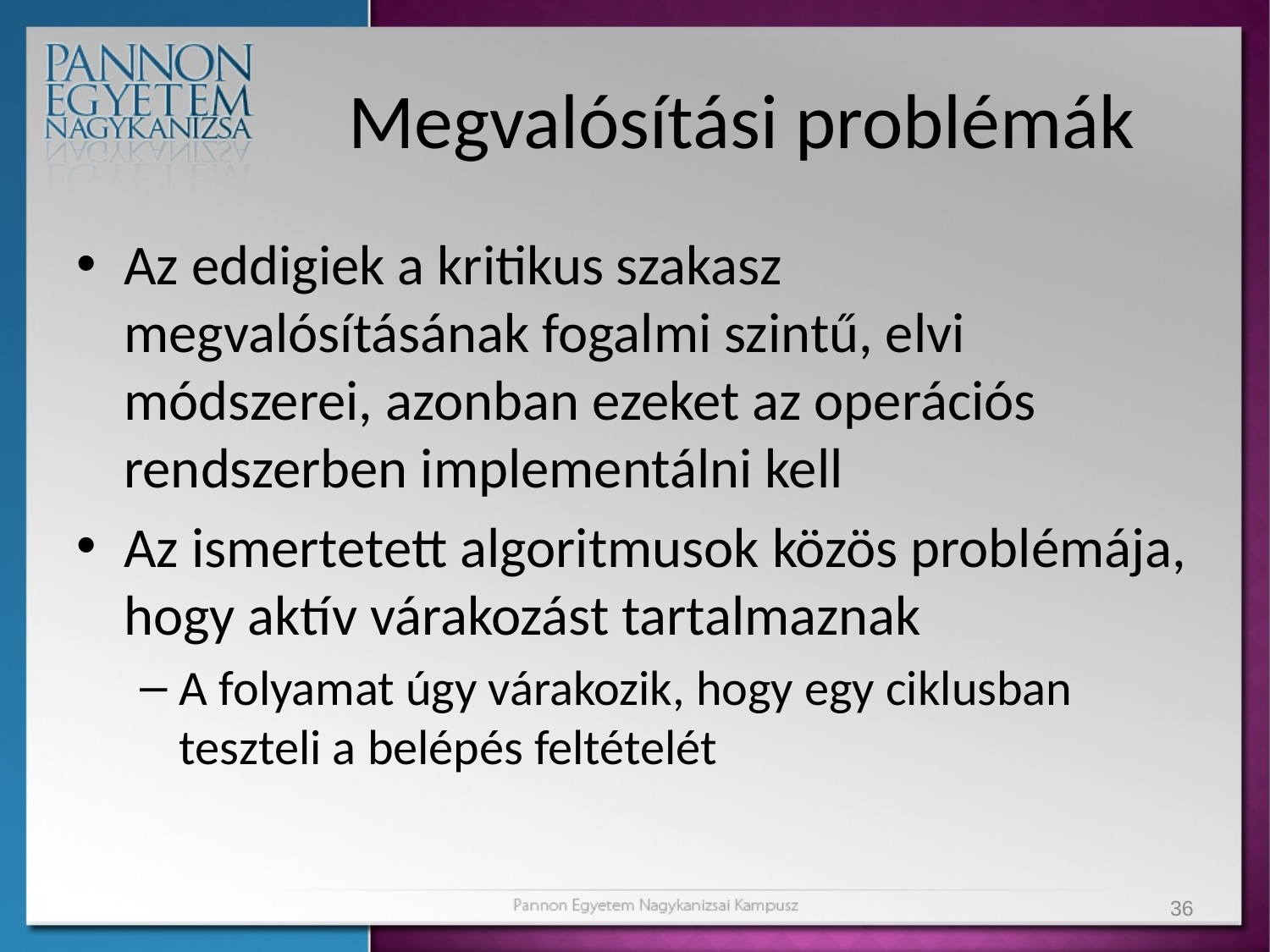

# Megvalósítási problémák
Az eddigiek a kritikus szakasz megvalósításának fogalmi szintű, elvi módszerei, azonban ezeket az operációs rendszerben implementálni kell
Az ismertetett algoritmusok közös problémája, hogy aktív várakozást tartalmaznak
A folyamat úgy várakozik, hogy egy ciklusban teszteli a belépés feltételét
36